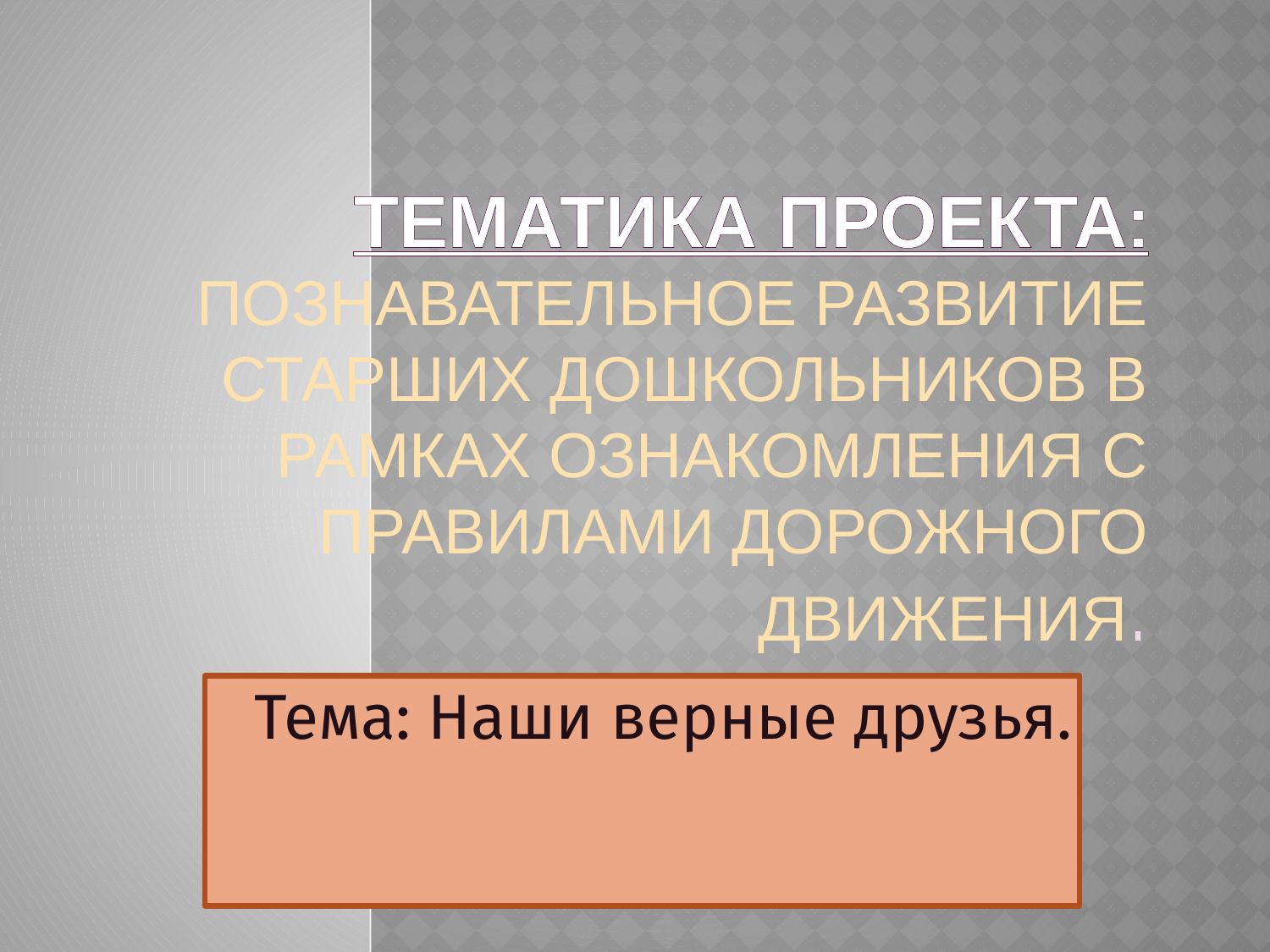

# Тематика проекта: Познавательное развитие старших дошкольников в рамках ознакомления с правилами дорожного движения.
Тема: Наши верные друзья.